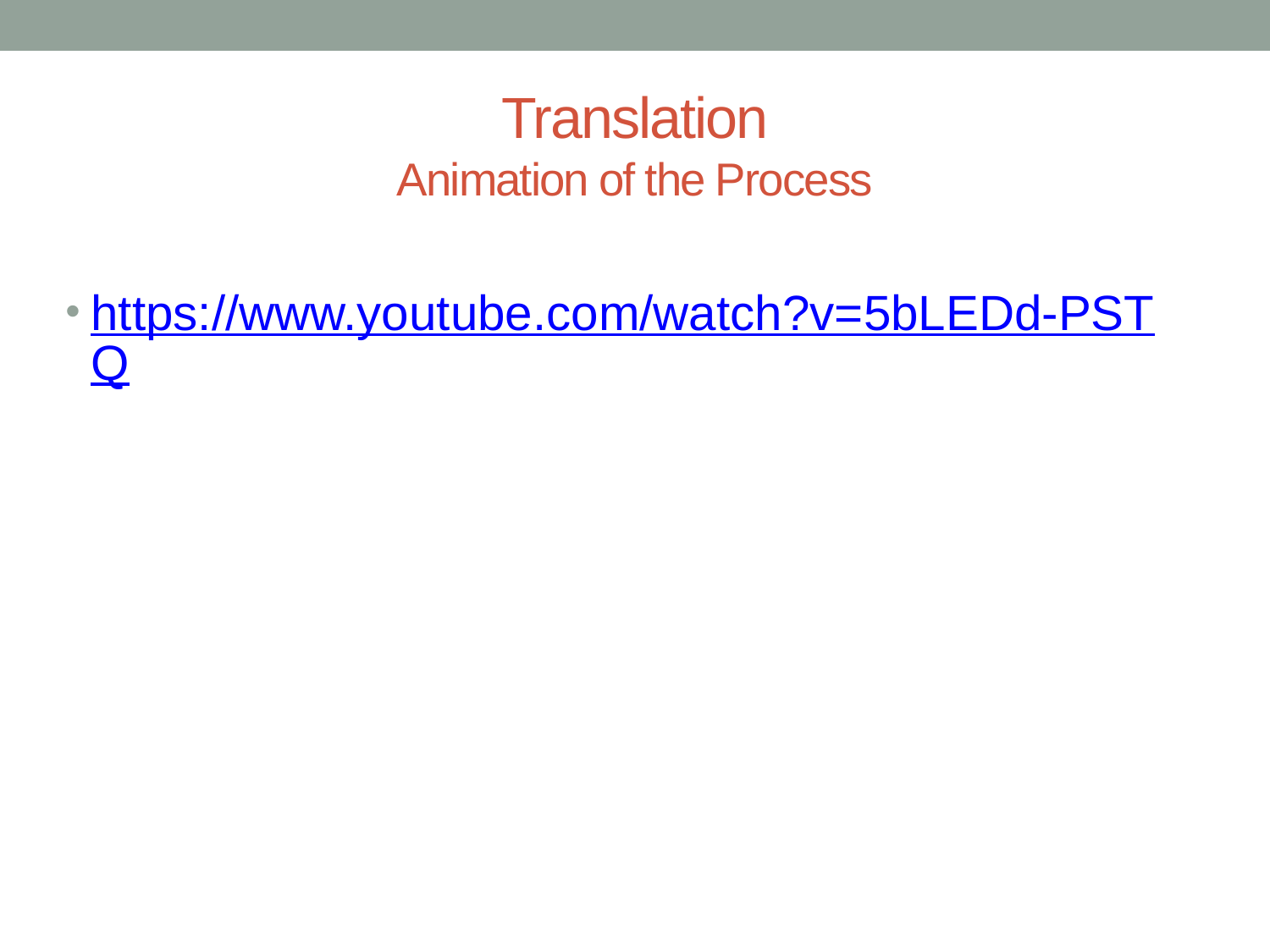

# Translation Animation of the Process
https://www.youtube.com/watch?v=5bLEDd-PSTQ